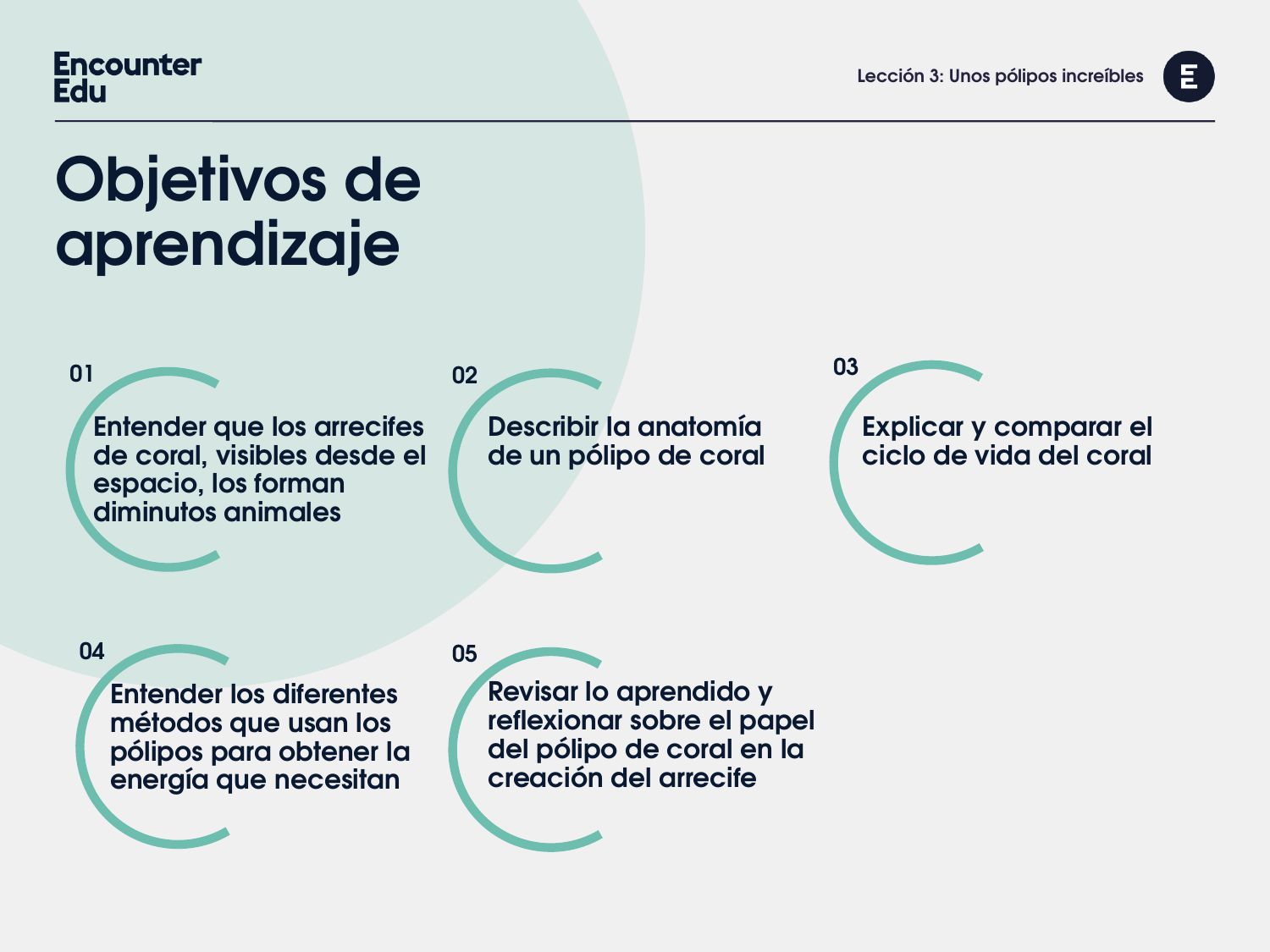

# Lección 3: Unos pólipos increíbles
Objetivos de aprendizaje
Entender que los arrecifes de coral, visibles desde el espacio, los forman diminutos animales
Describir la anatomía de un pólipo de coral
Explicar y comparar el ciclo de vida del coral
Revisar lo aprendido y reflexionar sobre el papel del pólipo de coral en la creación del arrecife
Entender los diferentes métodos que usan los pólipos para obtener la energía que necesitan